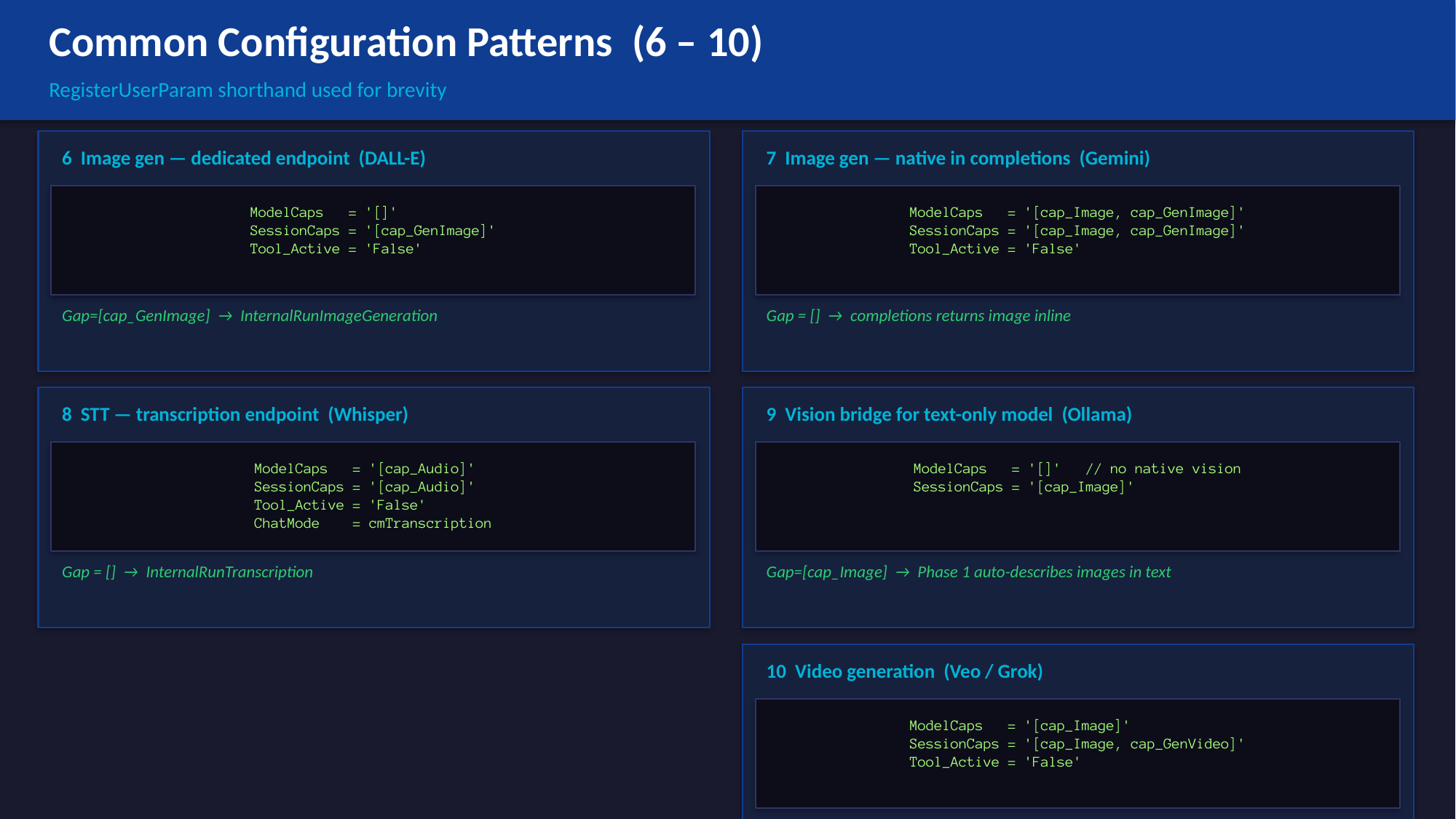

Common Configuration Patterns  (6 – 10)
RegisterUserParam shorthand used for brevity

6  Image gen — dedicated endpoint  (DALL-E)
7  Image gen — native in completions  (Gemini)

ModelCaps   = '[]'
SessionCaps = '[cap_GenImage]'
Tool_Active = 'False'
ModelCaps   = '[cap_Image, cap_GenImage]'
SessionCaps = '[cap_Image, cap_GenImage]'
Tool_Active = 'False'
Gap=[cap_GenImage]  →  InternalRunImageGeneration
Gap = []  →  completions returns image inline

8  STT — transcription endpoint  (Whisper)
9  Vision bridge for text-only model  (Ollama)

ModelCaps   = '[cap_Audio]'
SessionCaps = '[cap_Audio]'
Tool_Active = 'False'
ChatMode    = cmTranscription
ModelCaps   = '[]'   // no native vision
SessionCaps = '[cap_Image]'
Gap = []  →  InternalRunTranscription
Gap=[cap_Image]  →  Phase 1 auto-describes images in text

10  Video generation  (Veo / Grok)

ModelCaps   = '[cap_Image]'
SessionCaps = '[cap_Image, cap_GenVideo]'
Tool_Active = 'False'
Gap=[cap_GenVideo]  →  InternalRunImageVideoGeneration